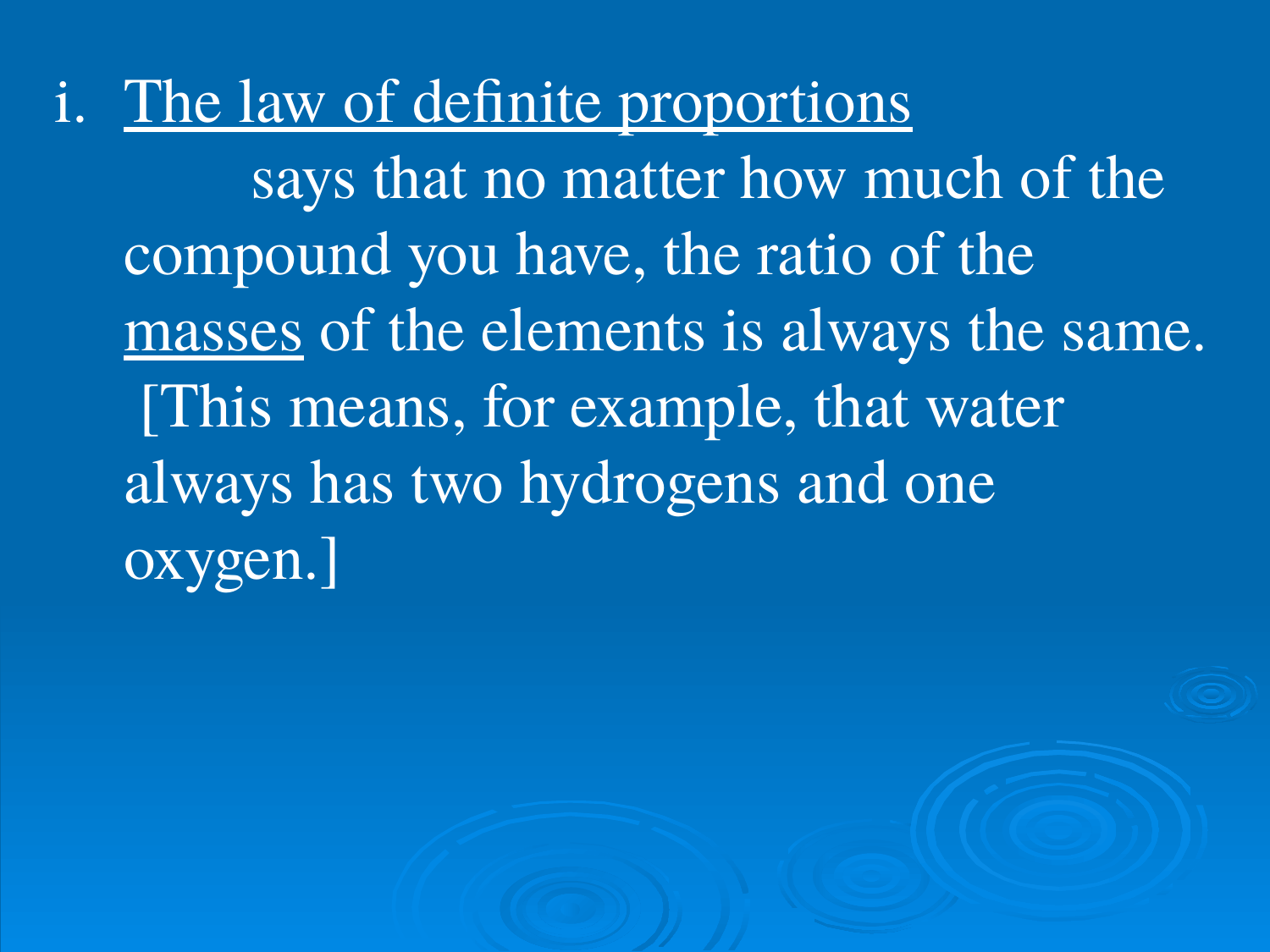

The law of definite proportions 			says that no matter how much of the compound you have, the ratio of the masses of the elements is always the same.  [This means, for example, that water always has two hydrogens and one oxygen.]